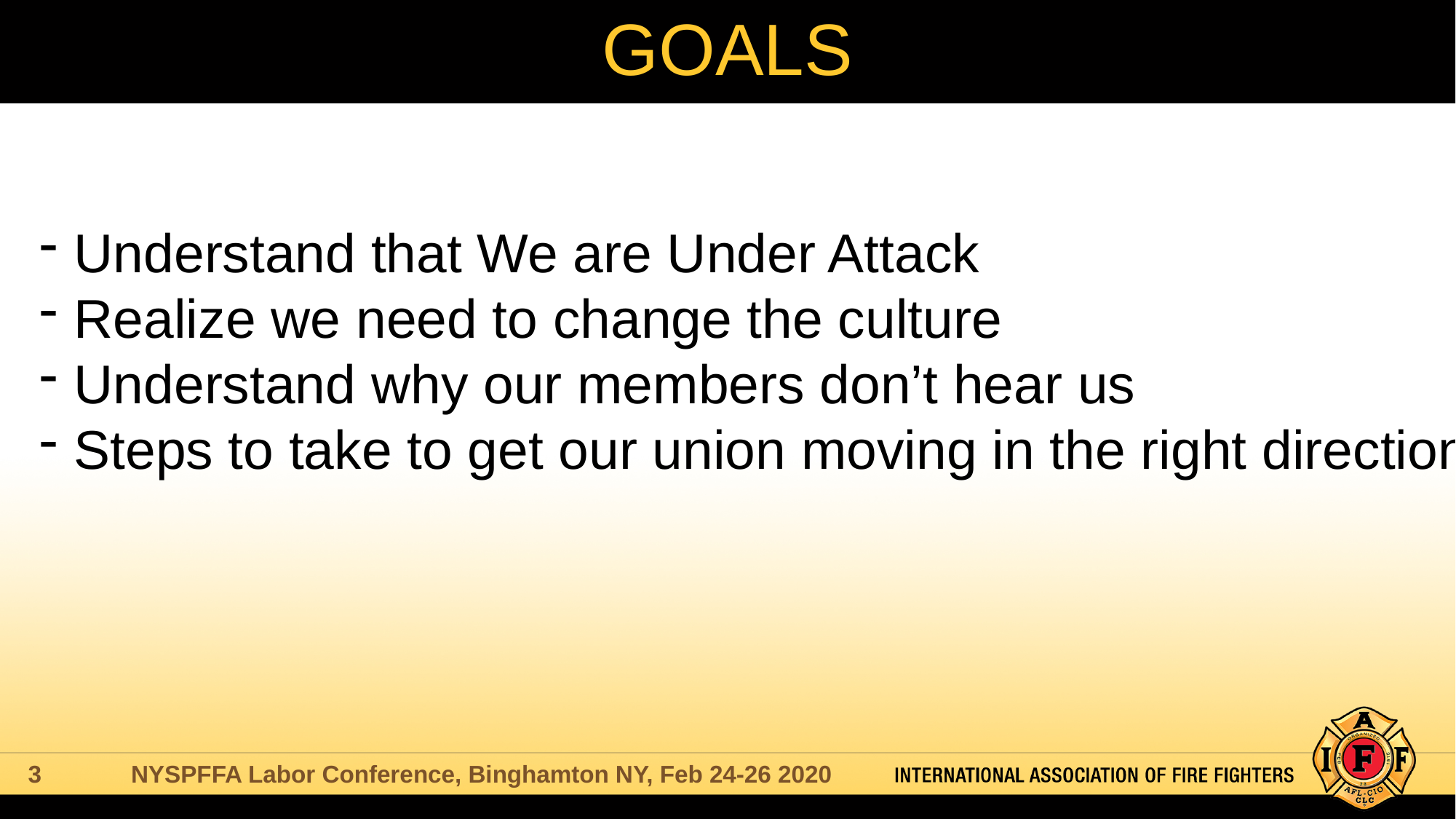

GOALS
Understand that We are Under Attack
Realize we need to change the culture
Understand why our members don’t hear us
Steps to take to get our union moving in the right direction

NYSPFFA Labor Conference, Binghamton NY, Feb 24-26 2020